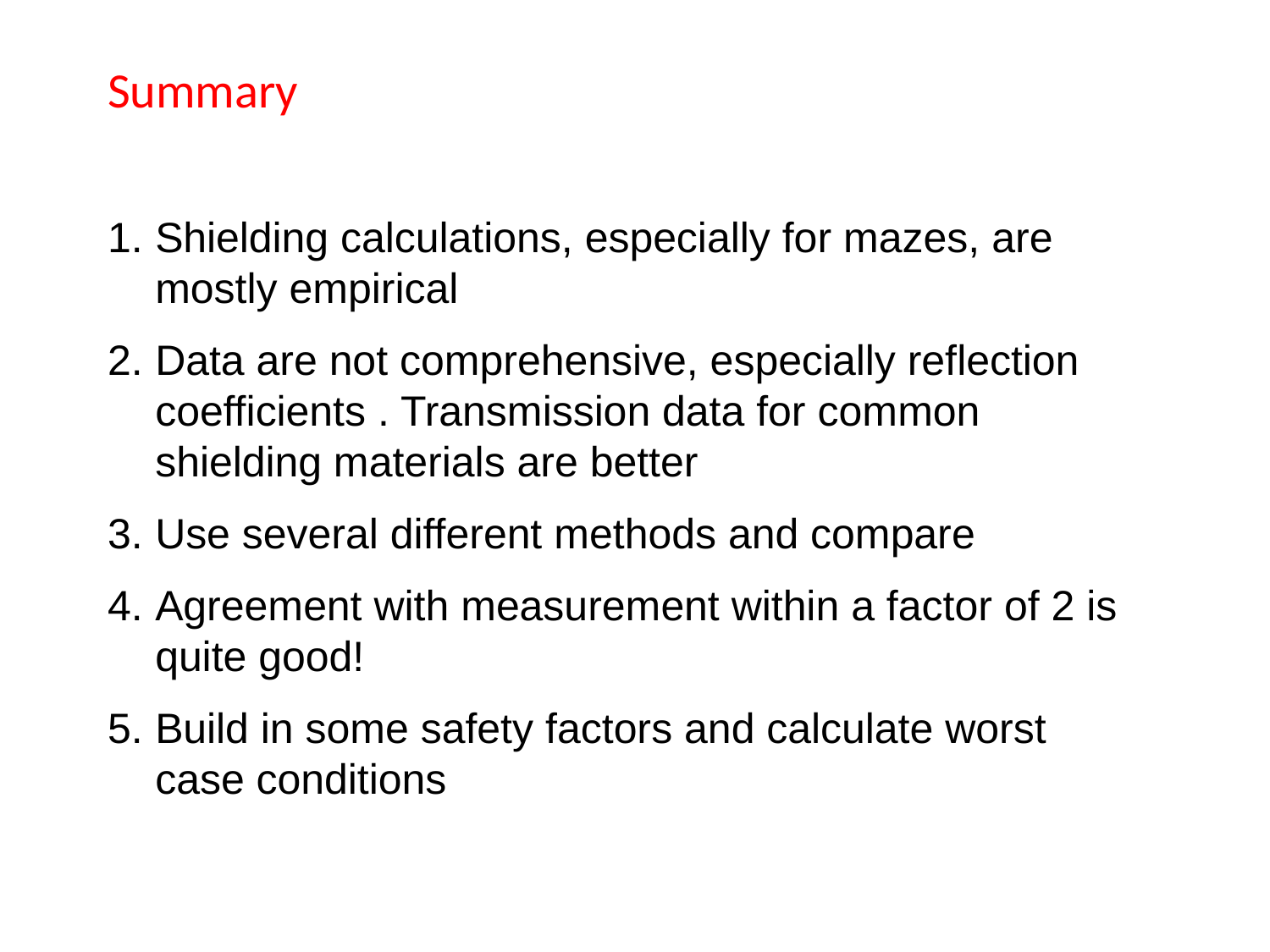

Summary

Shielding calculations, especially for mazes, are mostly empirical
Data are not comprehensive, especially reflection coefficients . Transmission data for common shielding materials are better
Use several different methods and compare
Agreement with measurement within a factor of 2 is quite good!
Build in some safety factors and calculate worst case conditions